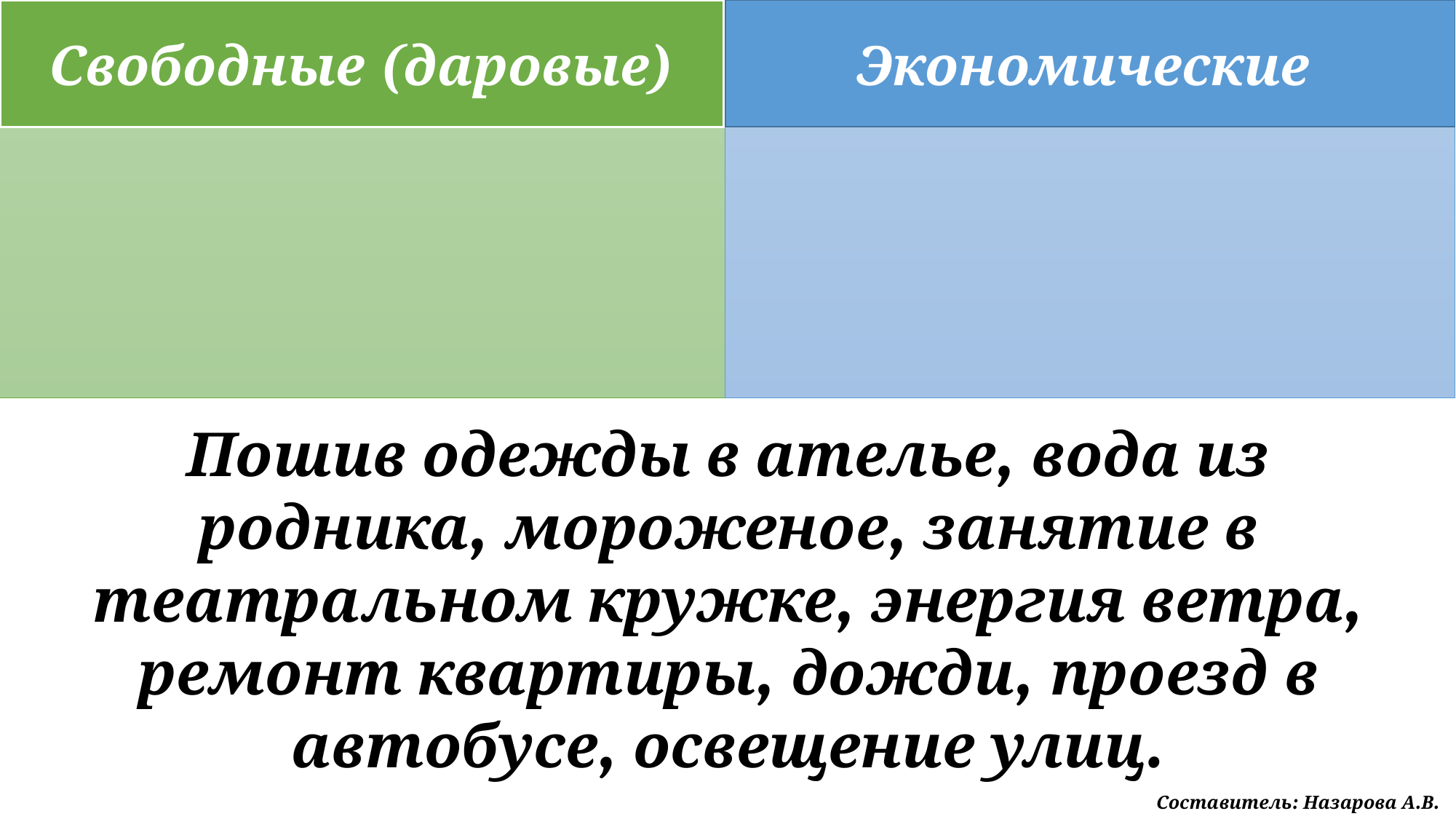

Экономические

Свободные (даровые)
Пошив одежды в ателье, вода из родника, мороженое, занятие в театральном кружке, энергия ветра, ремонт квартиры, дожди, проезд в автобусе, освещение улиц.
Составитель: Назарова А.В.